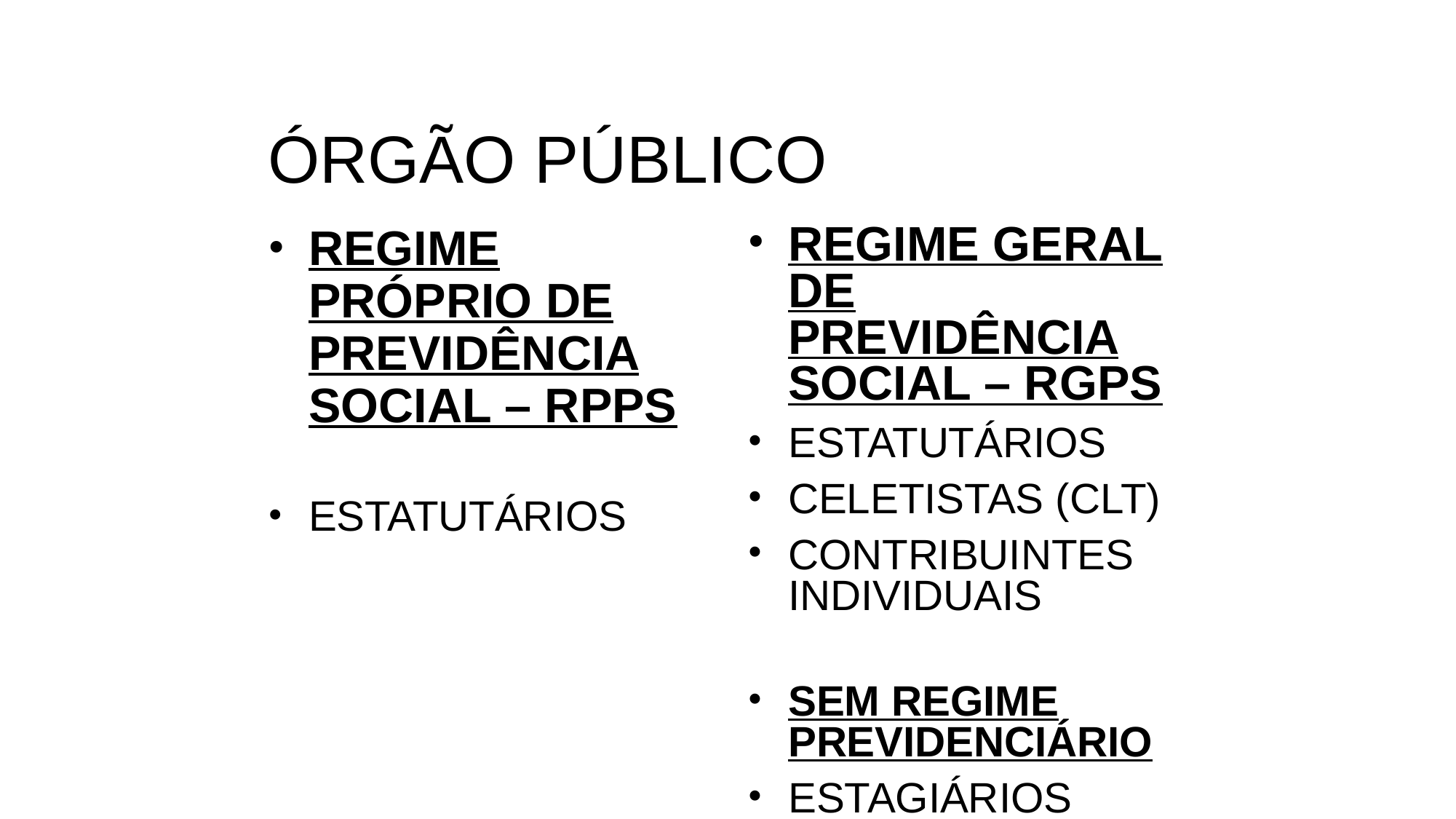

# ÓRGÃO PÚBLICO
REGIME PRÓPRIO DE PREVIDÊNCIA SOCIAL – RPPS

ESTATUTÁRIOS

REGIME GERAL DE PREVIDÊNCIA SOCIAL – RGPS
ESTATUTÁRIOS
CELETISTAS (CLT)
CONTRIBUINTES INDIVIDUAIS

SEM REGIME PREVIDENCIÁRIO
ESTAGIÁRIOS